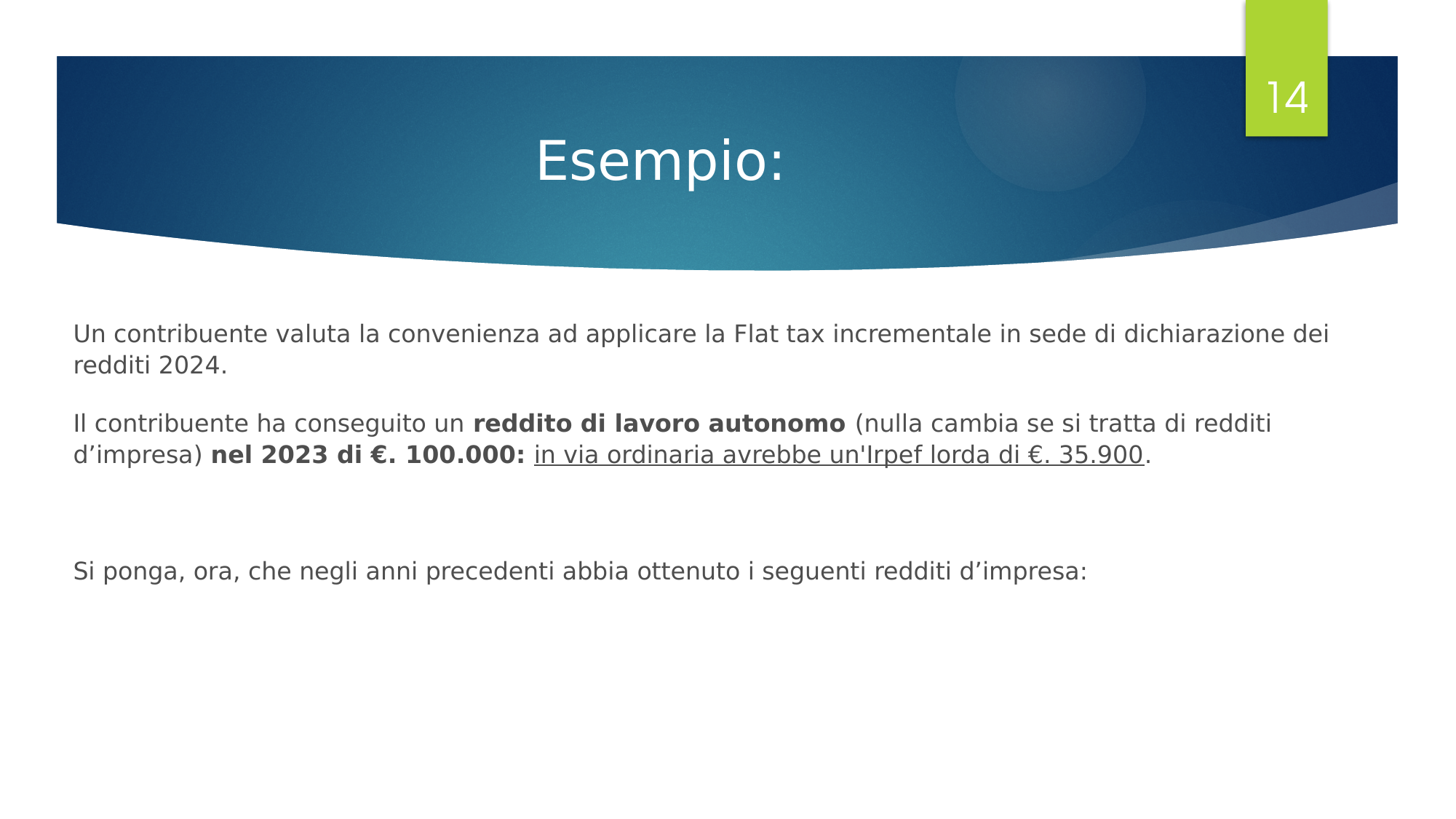

14
# Esempio:
Un contribuente valuta la convenienza ad applicare la Flat tax incrementale in sede di dichiarazione dei redditi 2024.
Il contribuente ha conseguito un reddito di lavoro autonomo (nulla cambia se si tratta di redditi d’impresa) nel 2023 di €. 100.000: in via ordinaria avrebbe un'Irpef lorda di €. 35.900.

Si ponga, ora, che negli anni precedenti abbia ottenuto i seguenti redditi d’impresa: